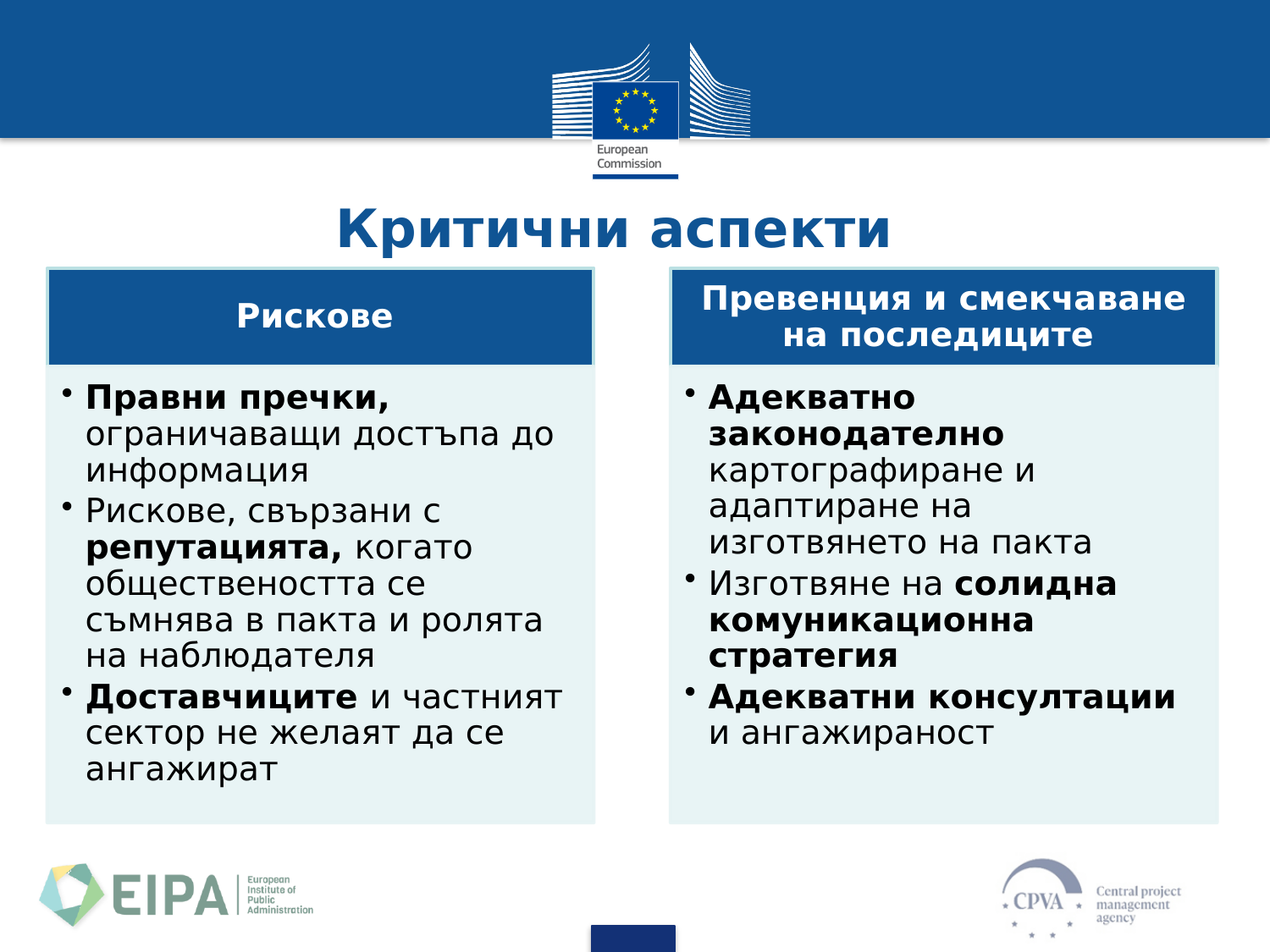

# Критични аспекти
Рискове
Правни пречки, ограничаващи достъпа до информация
Рискове, свързани с репутацията, когато обществеността се съмнява в пакта и ролята на наблюдателя
Доставчиците и частният сектор не желаят да се ангажират
Превенция и смекчаване на последиците
Адекватно законодателно картографиране и адаптиране на изготвянето на пакта
Изготвяне на солидна комуникационна стратегия
Адекватни консултации и ангажираност